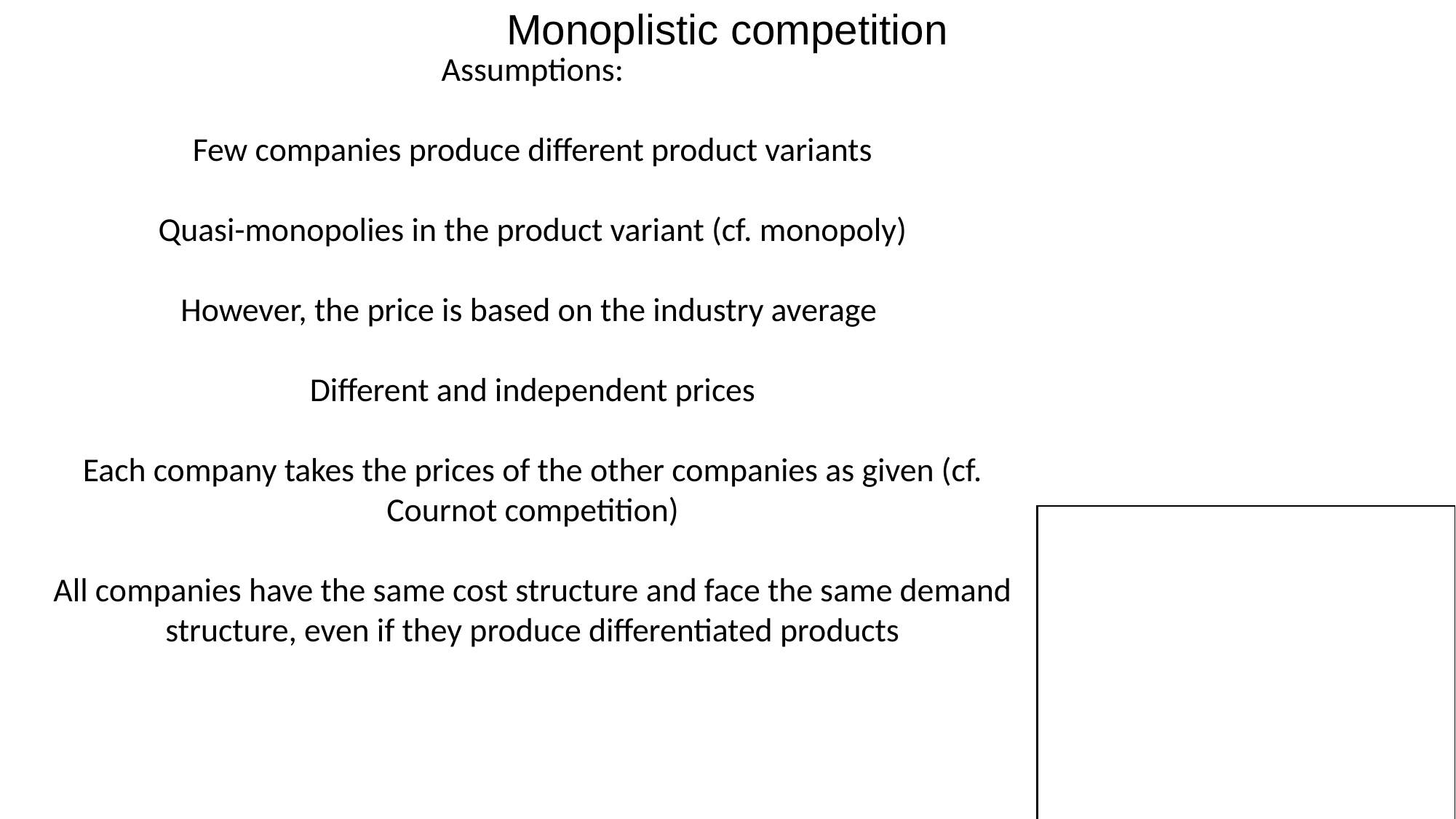

Monoplistic competition
Assumptions:

Few companies produce different product variants

Quasi-monopolies in the product variant (cf. monopoly)

However, the price is based on the industry average

Different and independent prices

Each company takes the prices of the other companies as given (cf. Cournot competition)

All companies have the same cost structure and face the same demand structure, even if they produce differentiated products